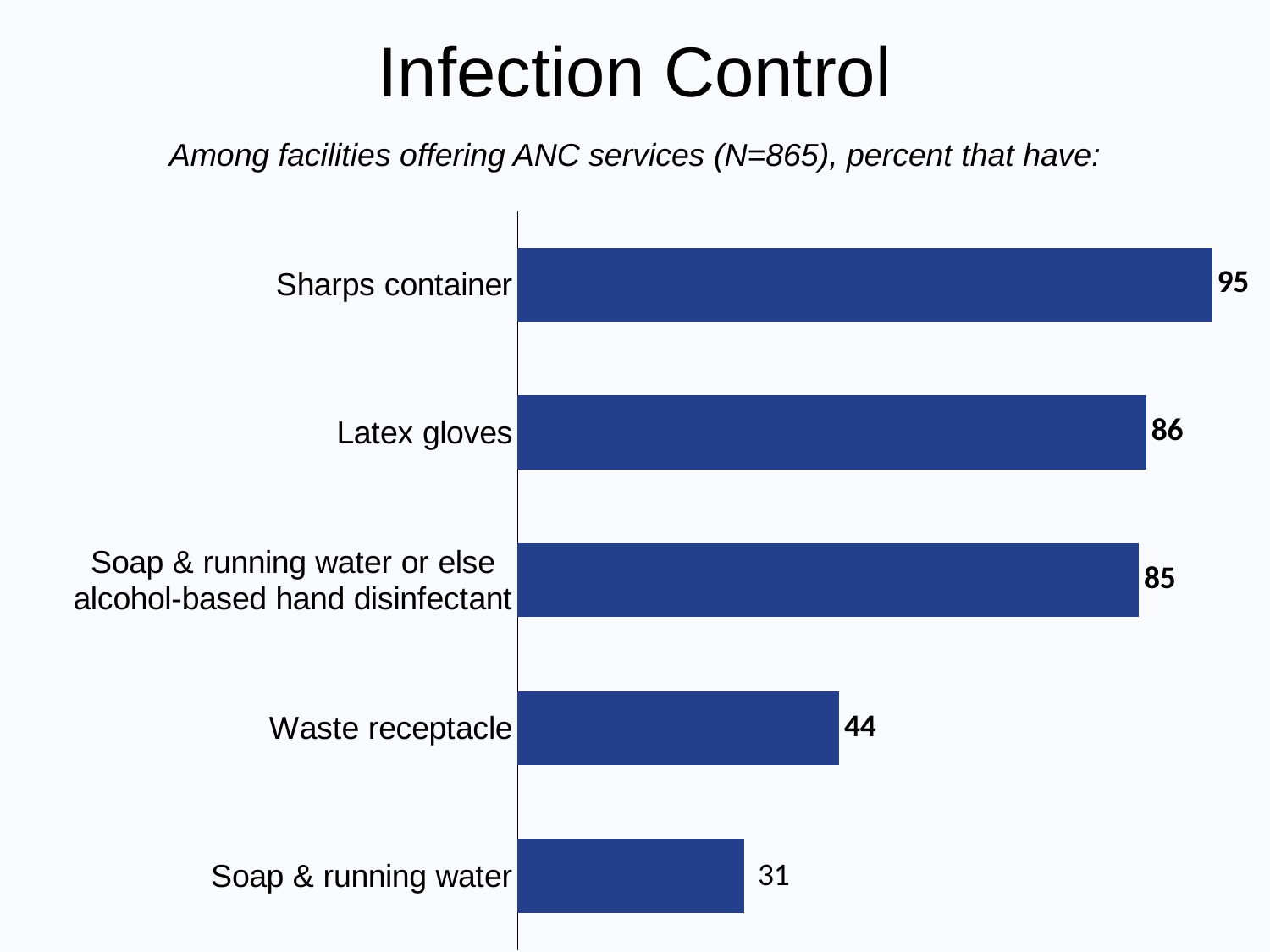

# Infection Control
Among facilities offering ANC services (N=865), percent that have:

### Chart

| Category | Column2 |
|---|---|
| Soap & running water | 31.0 |
| Waste receptacle | 44.0 |
| Soap & running water or else alcohol-based hand disinfectant | 85.0 |
| Latex gloves | 86.0 |
| Sharps container | 95.0 |